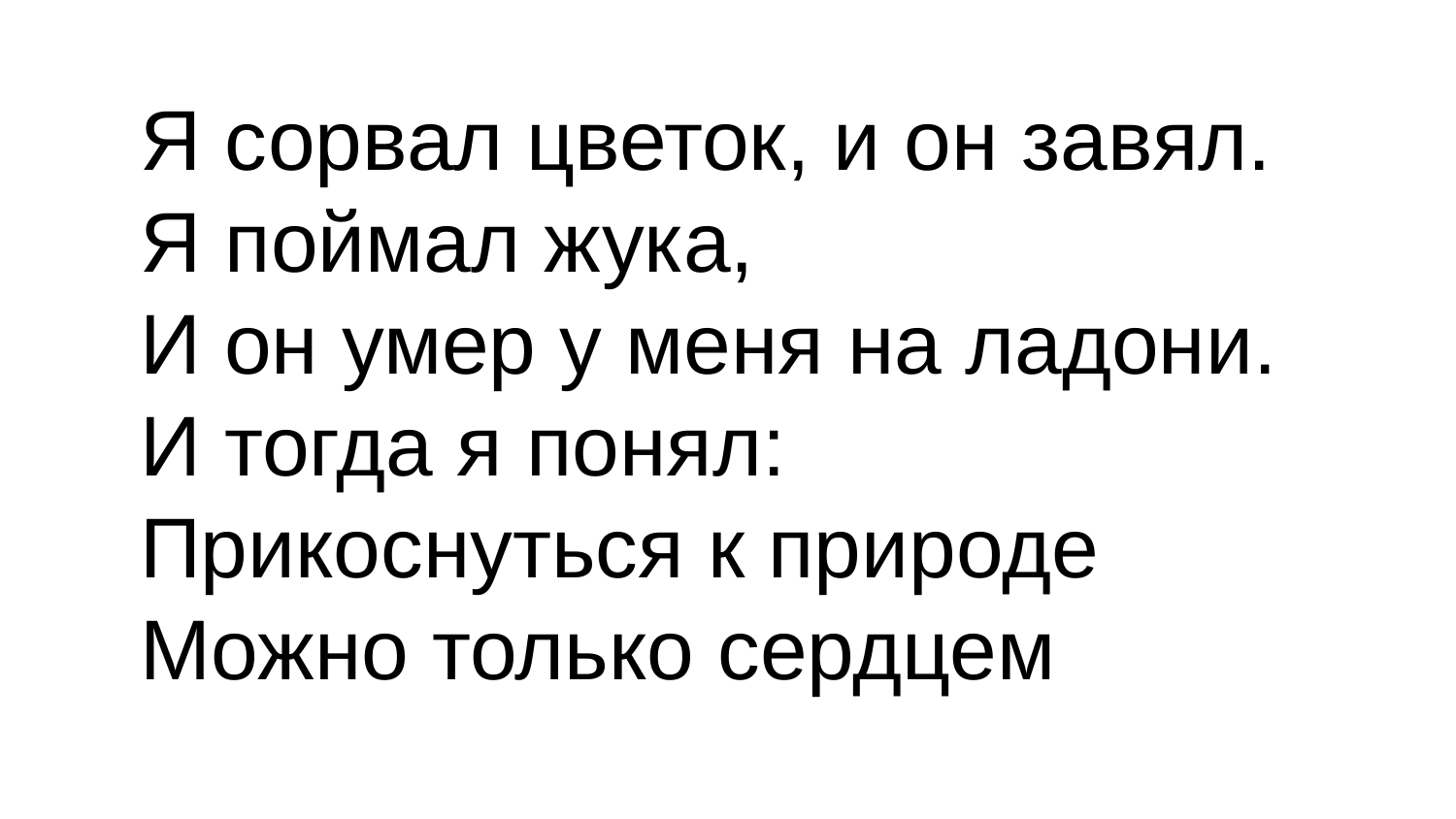

# Я сорвал цветок, и он завял.
Я поймал жука,
И он умер у меня на ладони.
И тогда я понял:
Прикоснуться к природе
Можно только сердцем